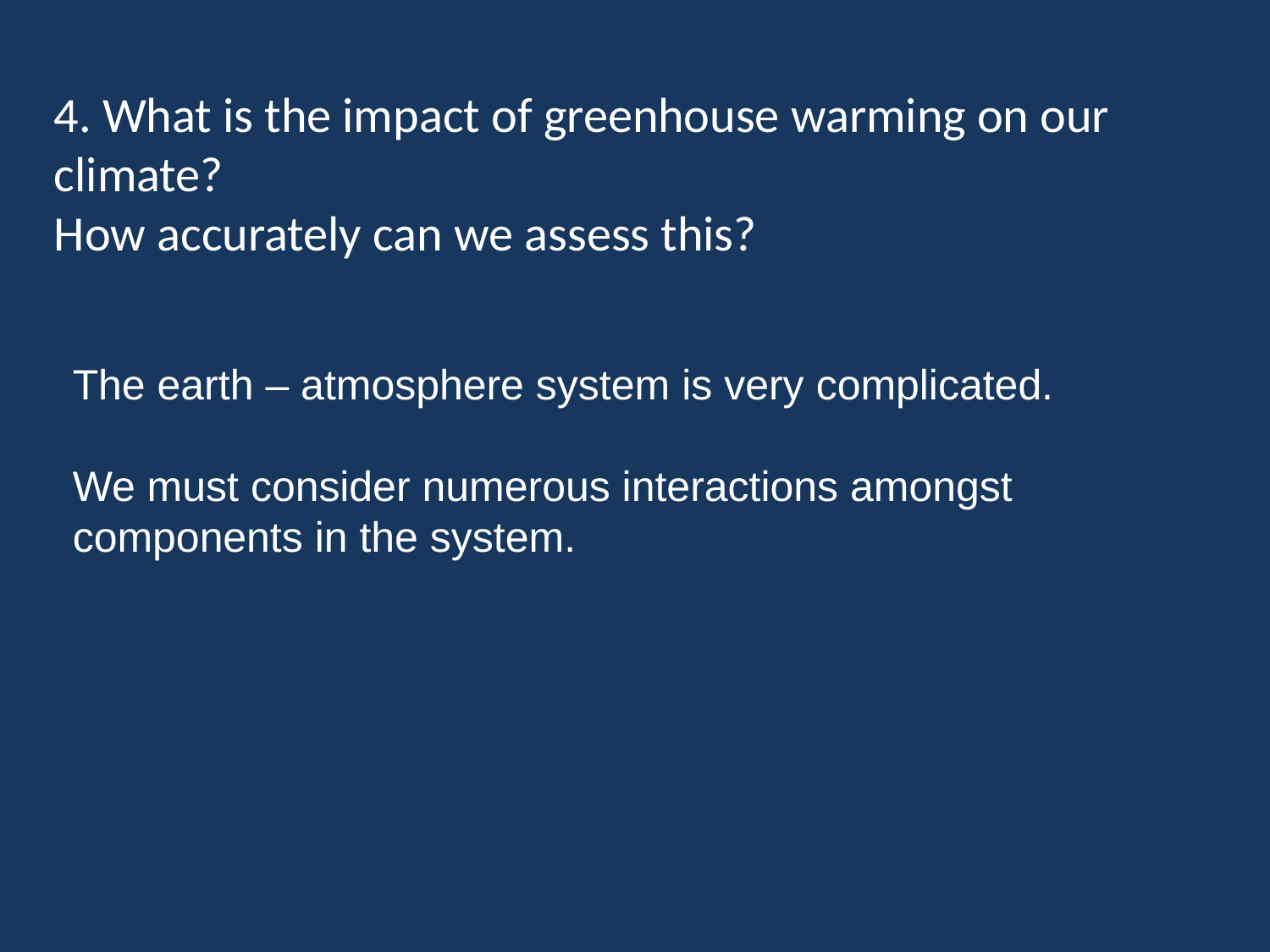

4. What is the impact of greenhouse warming on our climate?
How accurately can we assess this?
The earth – atmosphere system is very complicated.

We must consider numerous interactions amongst components in the system.